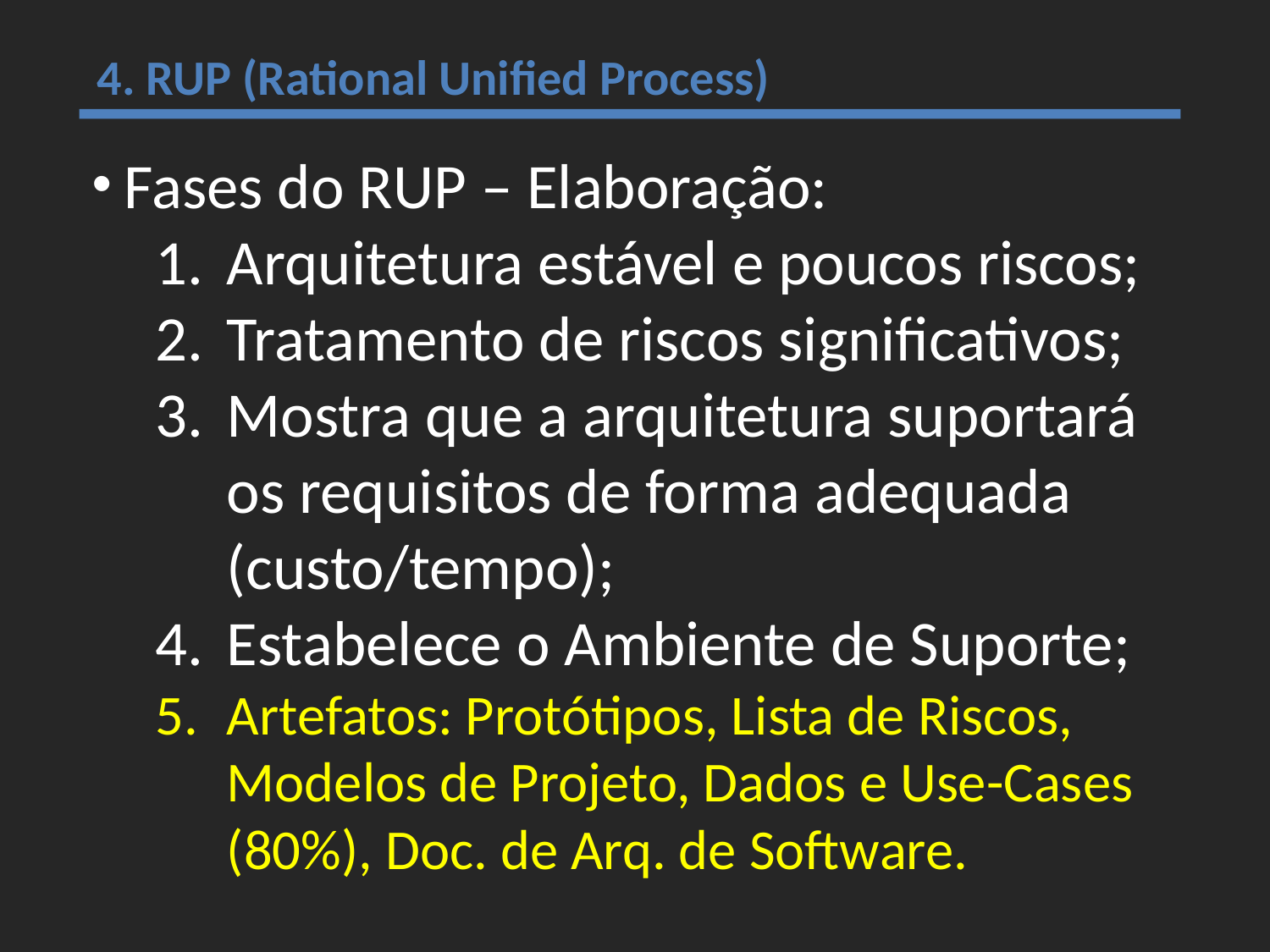

4. RUP (Rational Unified Process)

 Fases do RUP – Elaboração:
Arquitetura estável e poucos riscos;
Tratamento de riscos significativos;
Mostra que a arquitetura suportará os requisitos de forma adequada (custo/tempo);
Estabelece o Ambiente de Suporte;
Artefatos: Protótipos, Lista de Riscos, Modelos de Projeto, Dados e Use-Cases (80%), Doc. de Arq. de Software.